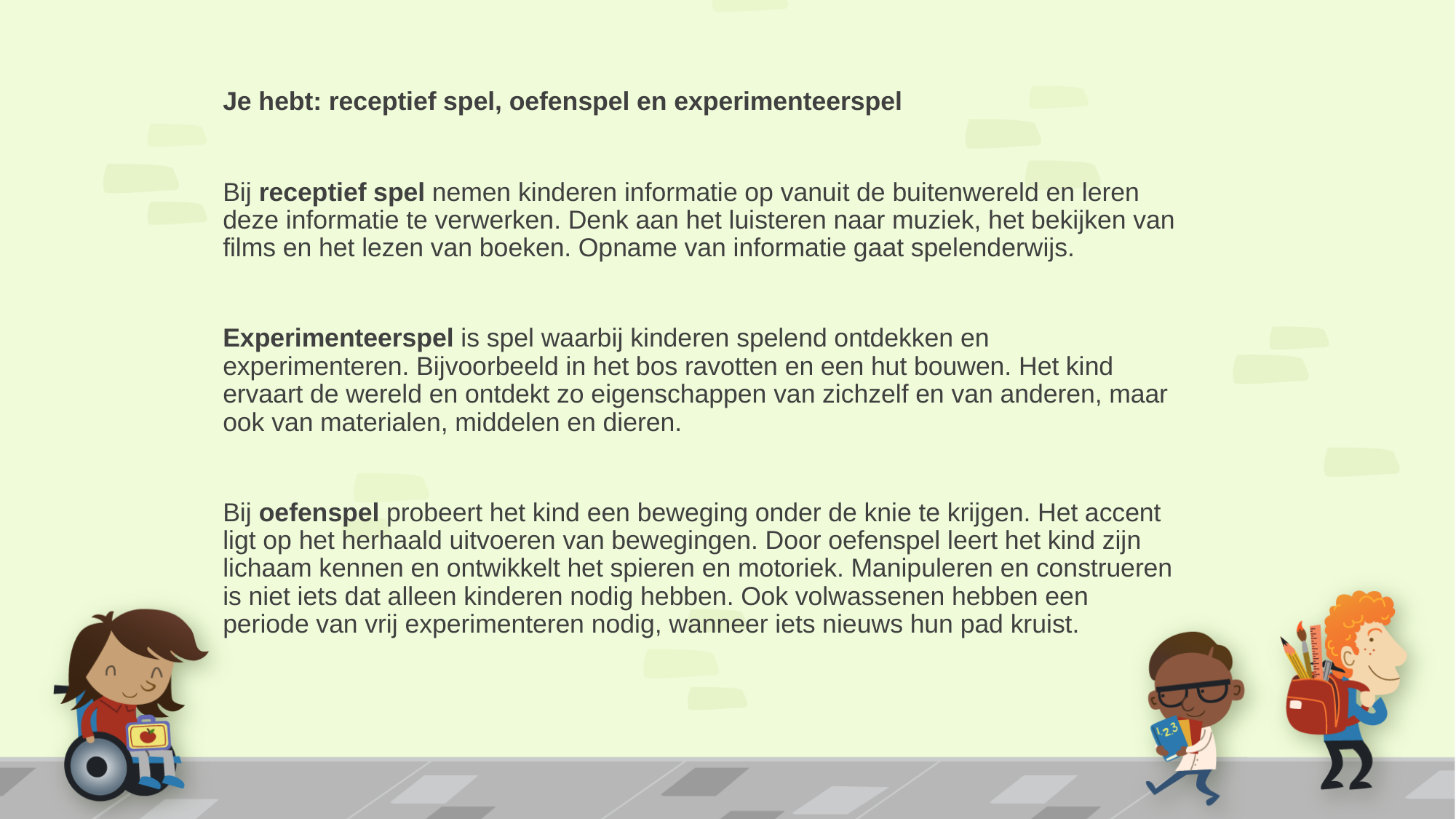

Je hebt: receptief spel, oefenspel en experimenteerspel

Bij receptief spel nemen kinderen informatie op vanuit de buitenwereld en leren deze informatie te verwerken. Denk aan het luisteren naar muziek, het bekijken van films en het lezen van boeken. Opname van informatie gaat spelenderwijs.

Experimenteerspel is spel waarbij kinderen spelend ontdekken en experimenteren. Bijvoorbeeld in het bos ravotten en een hut bouwen. Het kind ervaart de wereld en ontdekt zo eigenschappen van zichzelf en van anderen, maar ook van materialen, middelen en dieren.

Bij oefenspel probeert het kind een beweging onder de knie te krijgen. Het accent ligt op het herhaald uitvoeren van bewegingen. Door oefenspel leert het kind zijn lichaam kennen en ontwikkelt het spieren en motoriek. Manipuleren en construeren is niet iets dat alleen kinderen nodig hebben. Ook volwassenen hebben een periode van vrij experimenteren nodig, wanneer iets nieuws hun pad kruist.